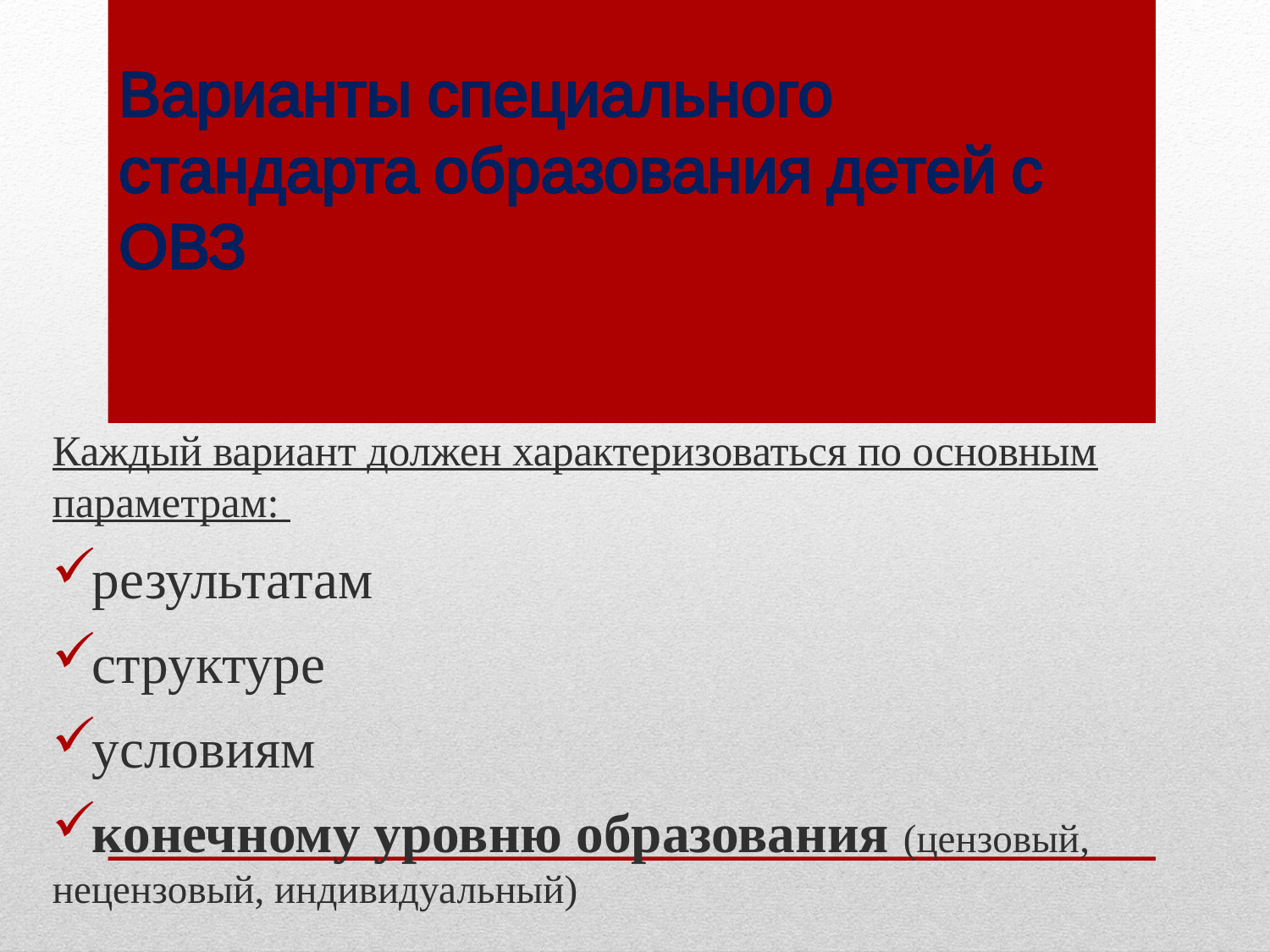

# Варианты специального стандарта образования детей с ОВЗ
Каждый вариант должен характеризоваться по основным параметрам:
результатам
структуре
условиям
конечному уровню образования (цензовый, нецензовый, индивидуальный)